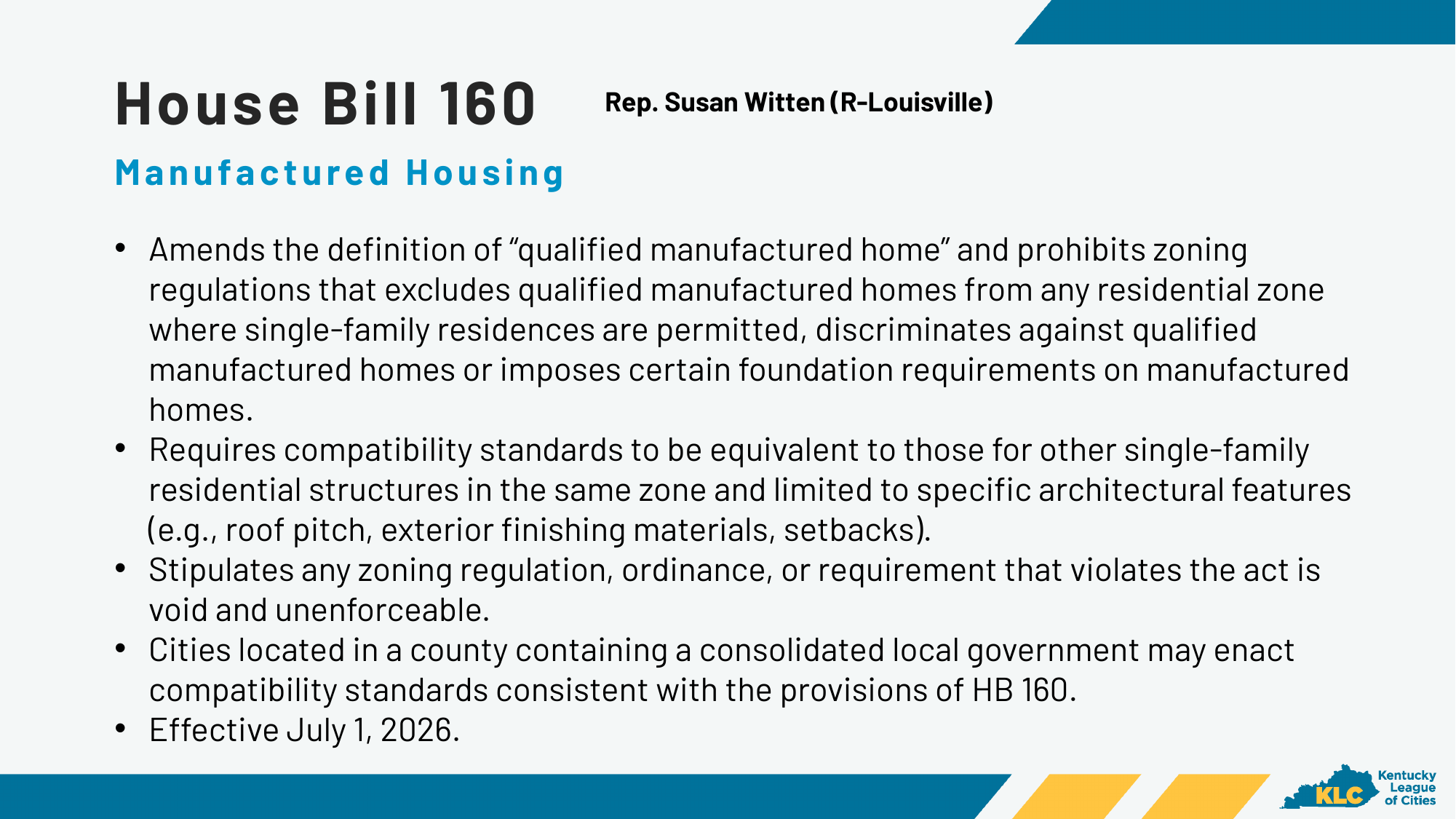

House Bill 160
Rep. Susan Witten (R-Louisville)
Manufactured Housing
Amends the definition of “qualified manufactured home” and prohibits zoning regulations that excludes qualified manufactured homes from any residential zone where single-family residences are permitted, discriminates against qualified manufactured homes or imposes certain foundation requirements on manufactured homes.​
Requires compatibility standards to be equivalent to those for other single-family residential structures in the same zone and limited to specific architectural features (e.g., roof pitch, exterior finishing materials, setbacks).​
Stipulates any zoning regulation, ordinance, or requirement that violates the act is void and unenforceable. ​
Cities located in a county containing a consolidated local government may enact compatibility standards consistent with the provisions of HB 160.​
Effective July 1, 2026.